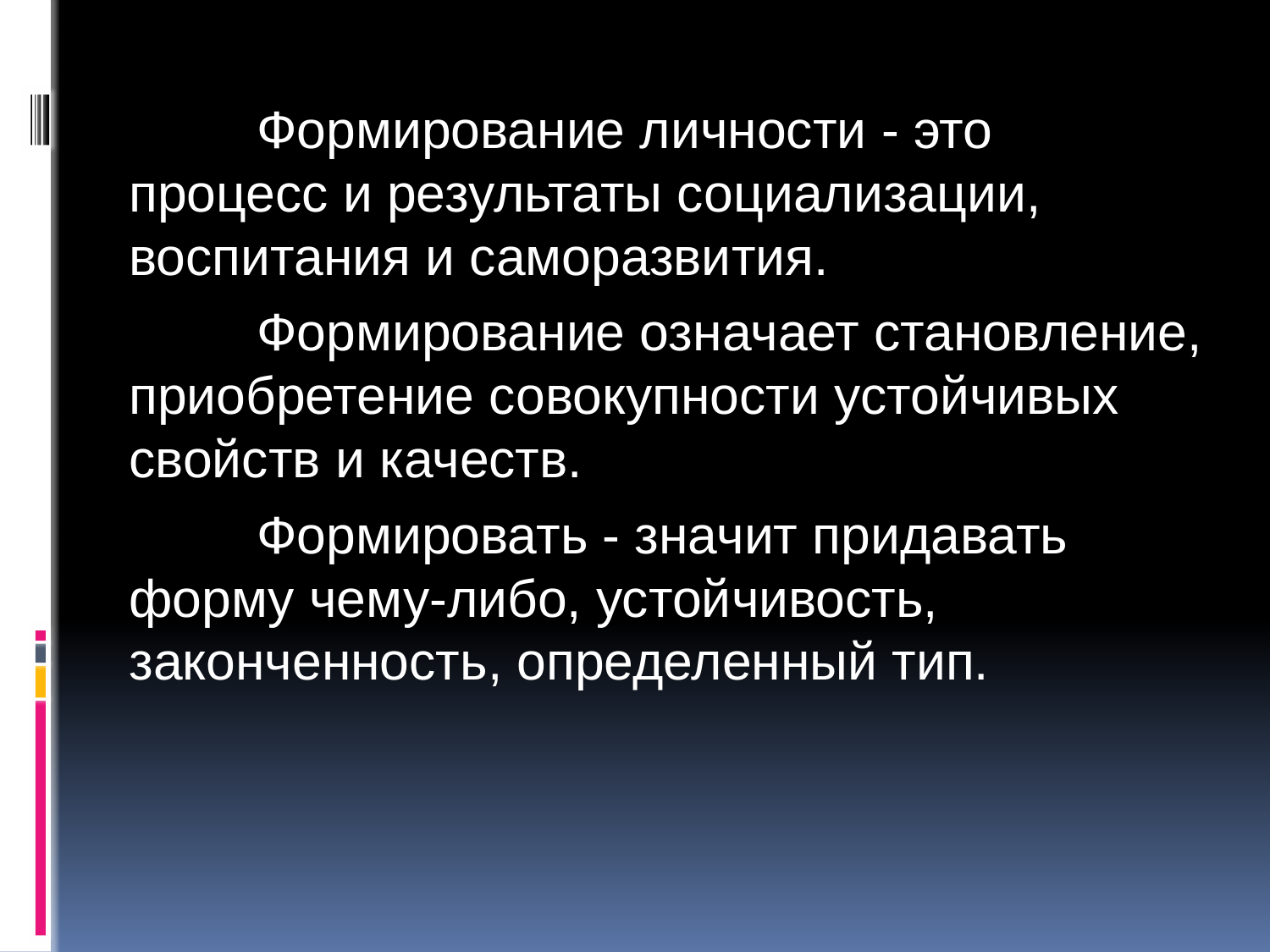

Формирование личности - это процесс и результаты социализации, воспитания и саморазвития.
            Формирование означает становление, приобретение совокупности устойчивых свойств и качеств.
            Формировать - значит придавать форму чему-либо, устойчивость, законченность, определенный тип.